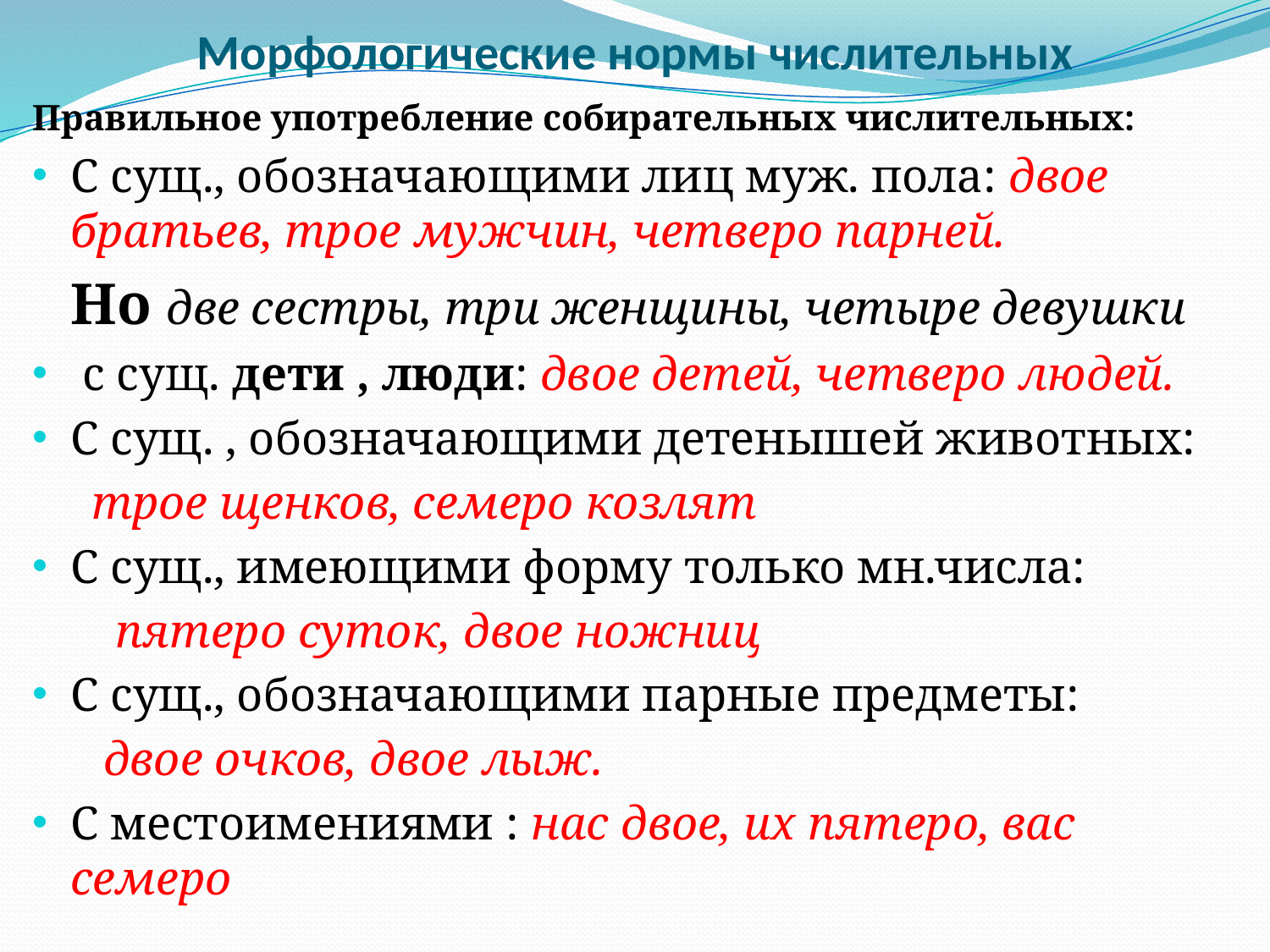

# Морфологические нормы числительных
Правильное употребление собирательных числительных:
С сущ., обозначающими лиц муж. пола: двое братьев, трое мужчин, четверо парней.
   Но две сестры, три женщины, четыре девушки
 с сущ. дети , люди: двое детей, четверо людей.
С сущ. , обозначающими детенышей животных:
     трое щенков, семеро козлят
С сущ., имеющими форму только мн.числа:
       пятеро суток, двое ножниц
С сущ., обозначающими парные предметы:
      двое очков, двое лыж.
С местоимениями : нас двое, их пятеро, вас семеро